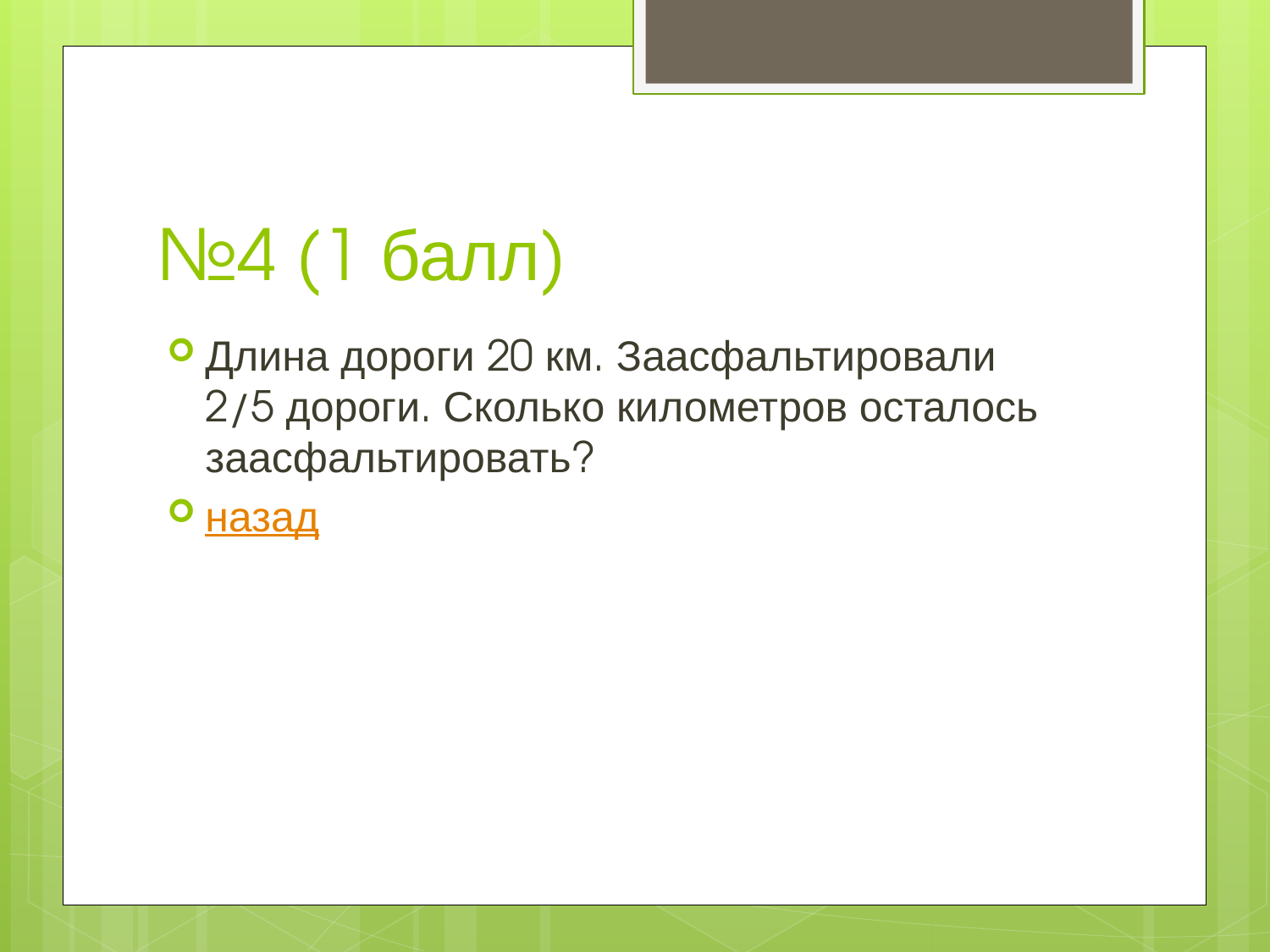

# №4 (1 балл)
Длина дороги 20 км. Заасфальтировали 2/5 дороги. Сколько километров осталось заасфальтировать?
назад